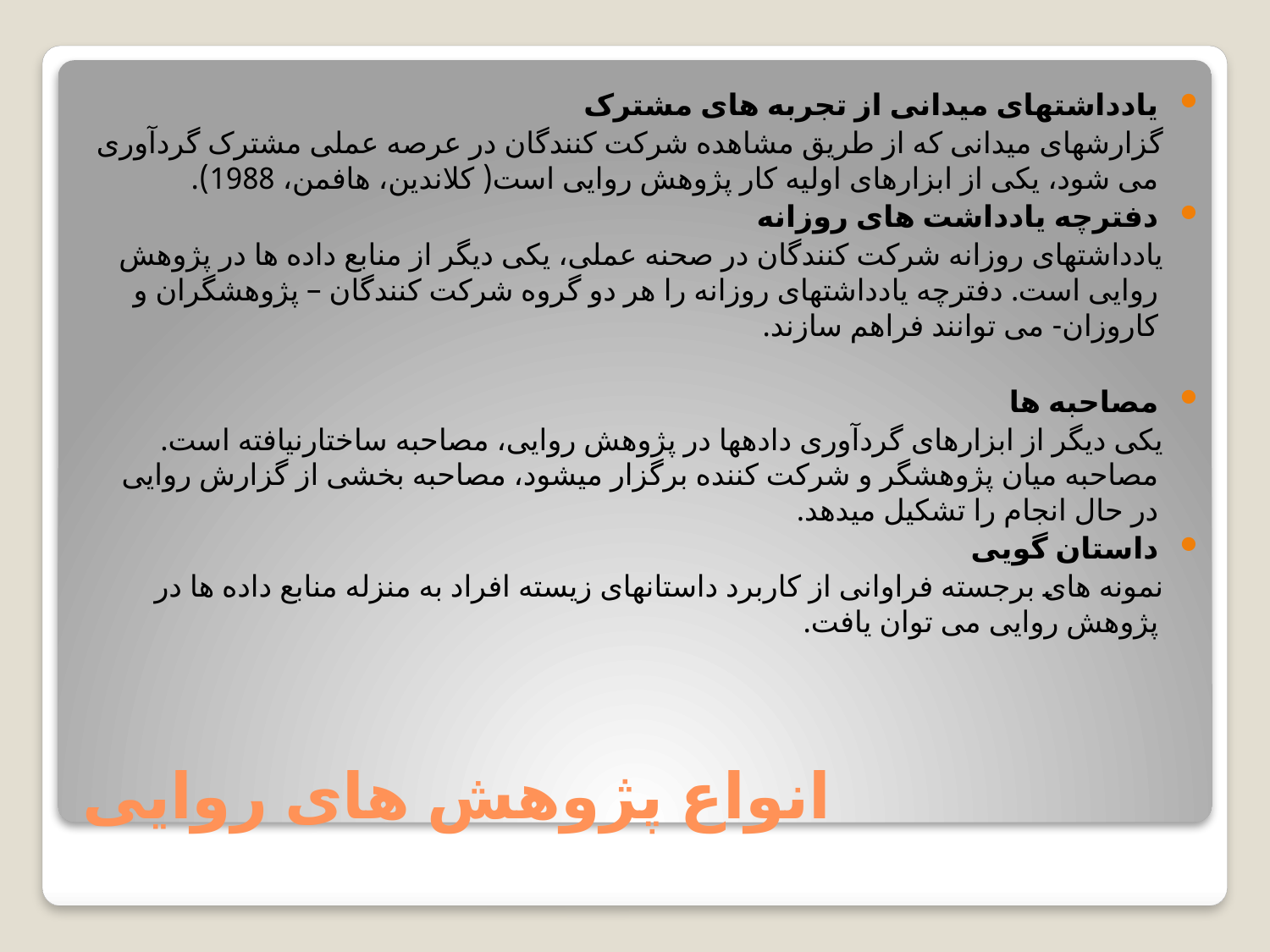

یادداشتهای میدانی از تجربه های مشترک
    گزارشهای میدانی که از طریق مشاهده شرکت کنندگان در عرصه عملی مشترک گردآوری می شود، یکی از ابزارهای اولیه کار پژوهش روایی است( کلاندین، هافمن، 1988).
دفترچه یادداشت های روزانه
    یادداشتهای روزانه شرکت کنندگان در صحنه عملی، یکی دیگر از منابع داده ها در پژوهش روایی است. دفترچه یادداشتهای روزانه را هر دو گروه شرکت کنندگان – پژوهشگران و کاروزان- می توانند فراهم سازند.

مصاحبه ها
    یکی دیگر از ابزارهای گردآوری داده­ها در پژوهش روایی، مصاحبه ساختارنیافته است. مصاحبه میان پژوهشگر و شرکت کننده برگزار می­شود، مصاحبه بخشی از گزارش روایی در حال انجام را تشکیل می­دهد.
داستان گویی
    نمونه های برجسته فراوانی از کاربرد داستانهای زیسته افراد به منزله منابع داده ها در پژوهش روایی می توان یافت.
# انواع پژوهش های روایی